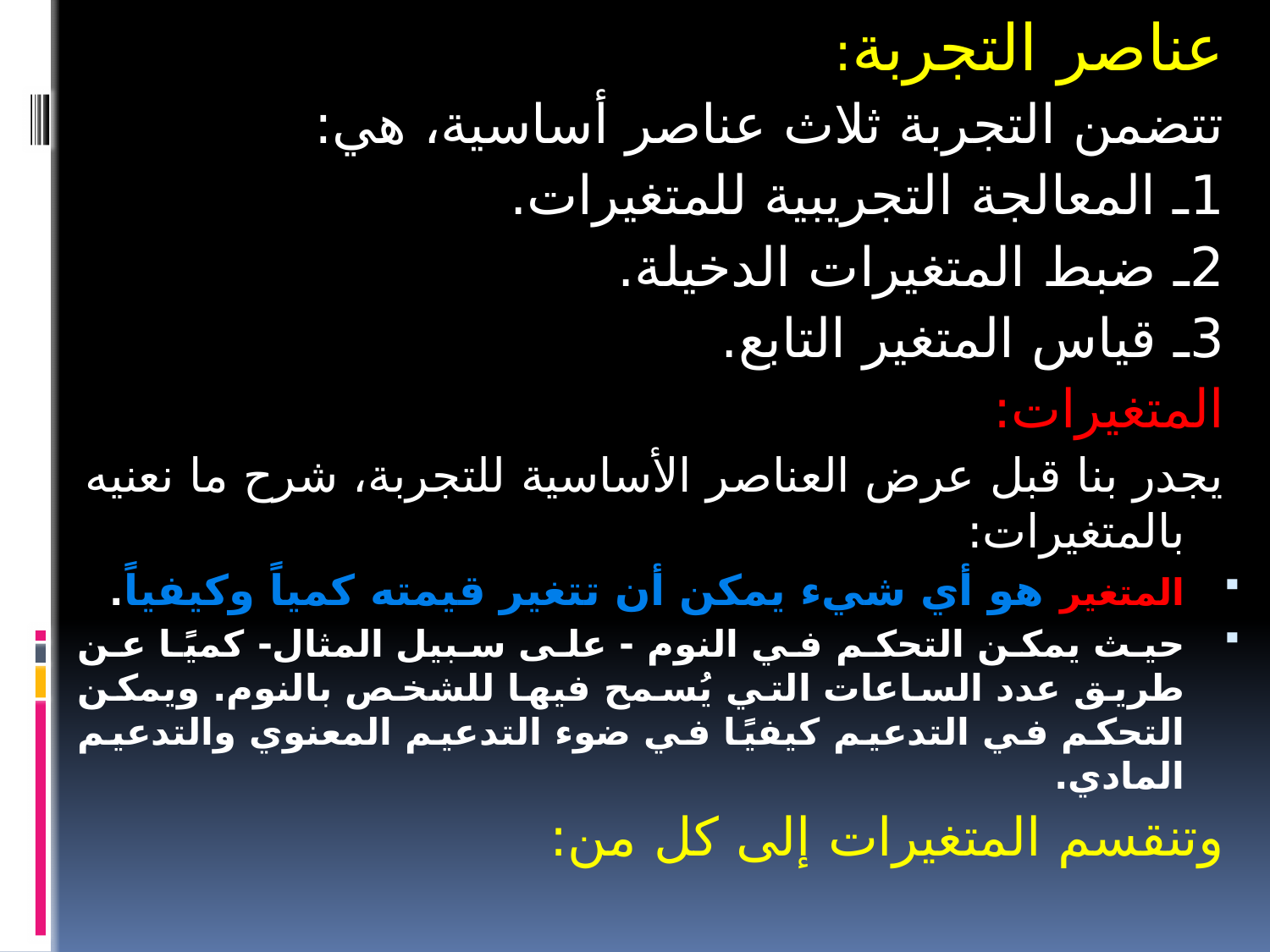

عناصر التجربة:
تتضمن التجربة ثلاث عناصر أساسية، هي:
1ـ المعالجة التجريبية للمتغيرات.
2ـ ضبط المتغيرات الدخيلة.
3ـ قياس المتغير التابع.
المتغيرات:
يجدر بنا قبل عرض العناصر الأساسية للتجربة، شرح ما نعنيه بالمتغيرات:
المتغير هو أي شيء يمكن أن تتغير قيمته كمياً وكيفياً.
حيث يمكن التحكم في النوم - على سبيل المثال- كميًا عن طريق عدد الساعات التي يُسمح فيها للشخص بالنوم. ويمكن التحكم في التدعيم كيفيًا في ضوء التدعيم المعنوي والتدعيم المادي.
وتنقسم المتغيرات إلى كل من: